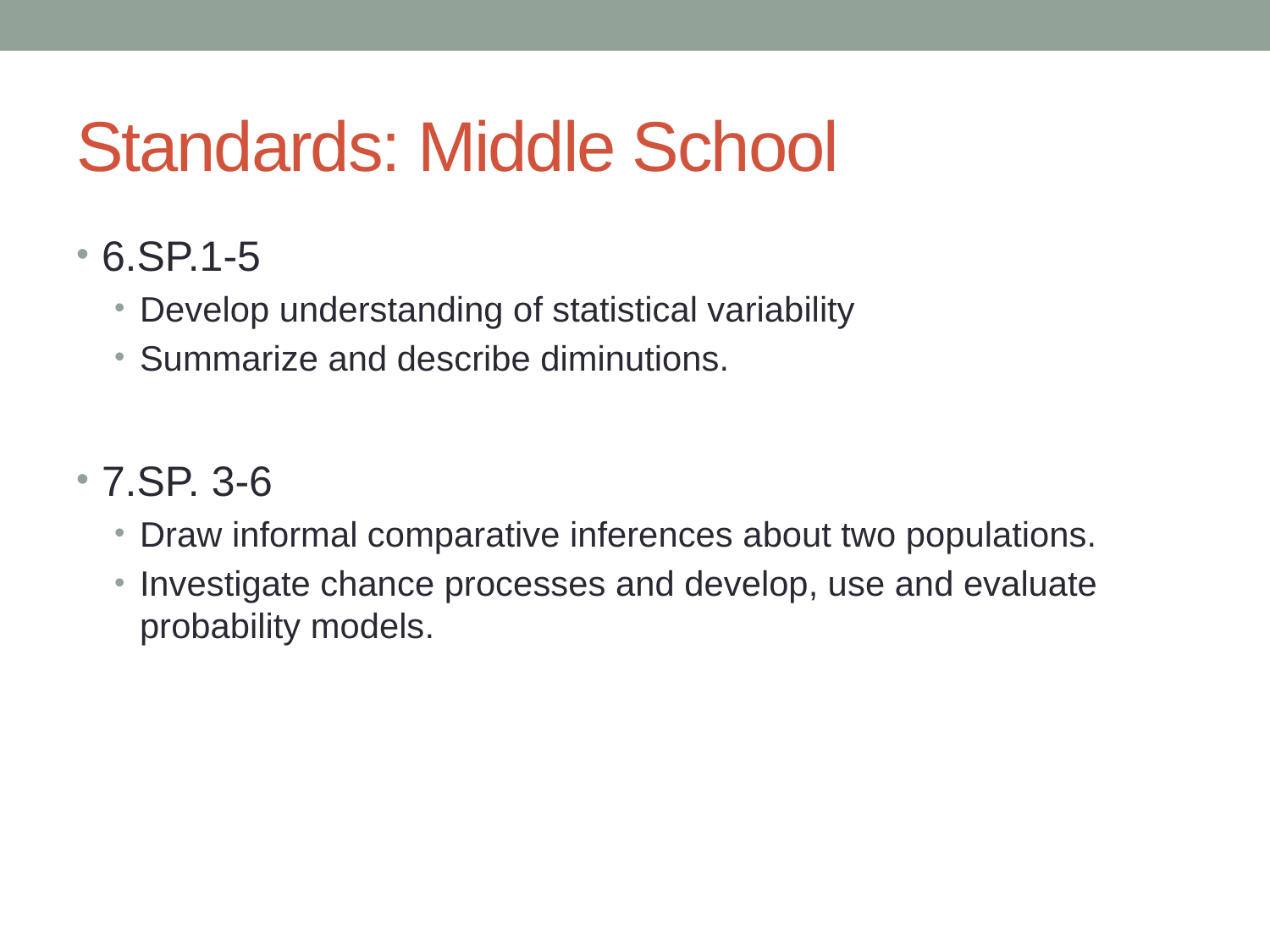

# Standards: Middle School
6.SP.1-5
Develop understanding of statistical variability
Summarize and describe diminutions.

7.SP. 3-6
Draw informal comparative inferences about two populations.
Investigate chance processes and develop, use and evaluate probability models.